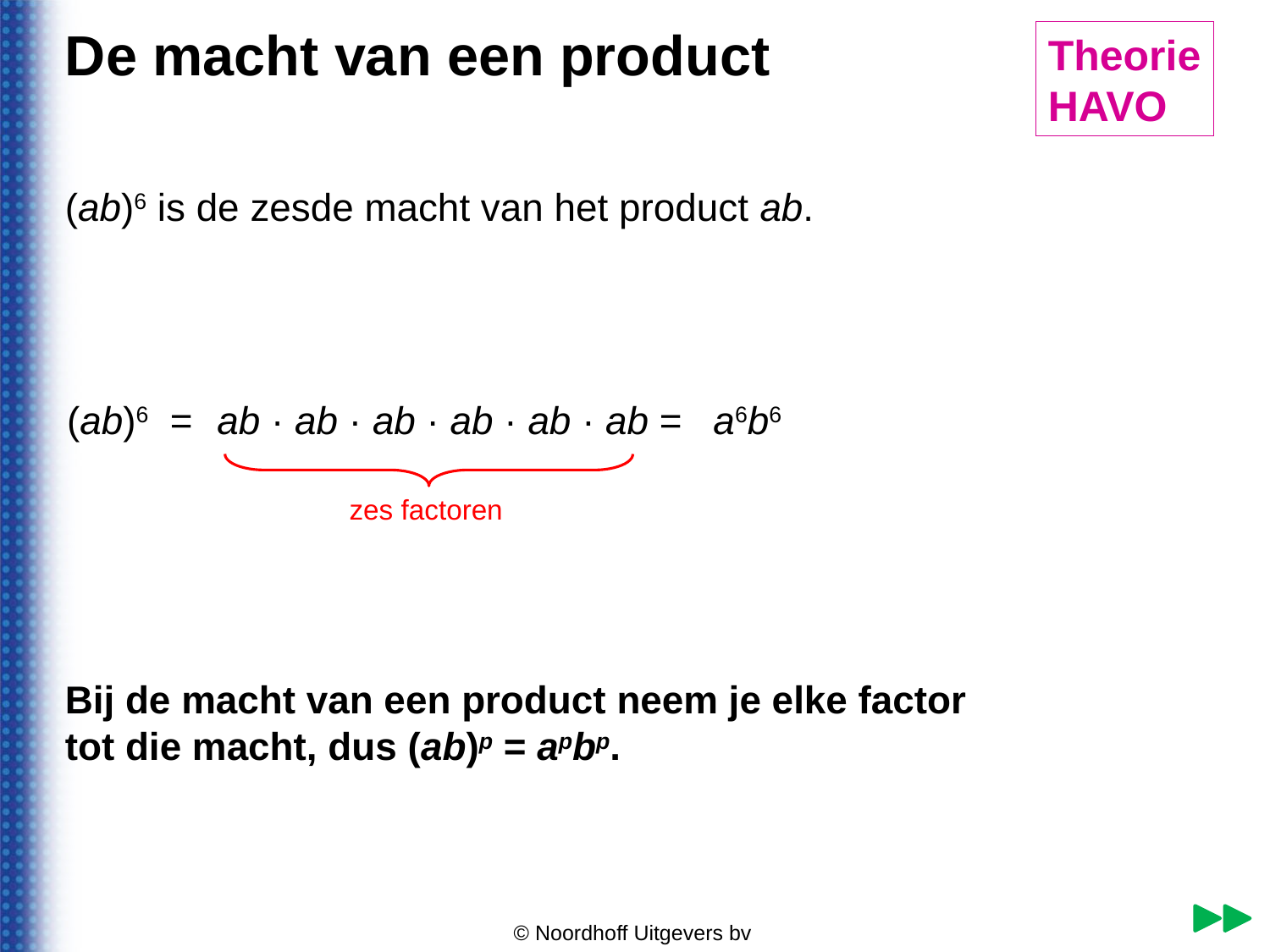

De macht van een product
Theorie
HAVO
© Noordhoff Uitgevers bv

(ab)6 is de zesde macht van het product ab.
(ab)6  =
ab · ab · ab · ab · ab · ab =
a6b6

zes factoren
Bij de macht van een product neem je elke factor tot die macht, dus (ab)p = apbp.

© Noordhoff Uitgevers bv